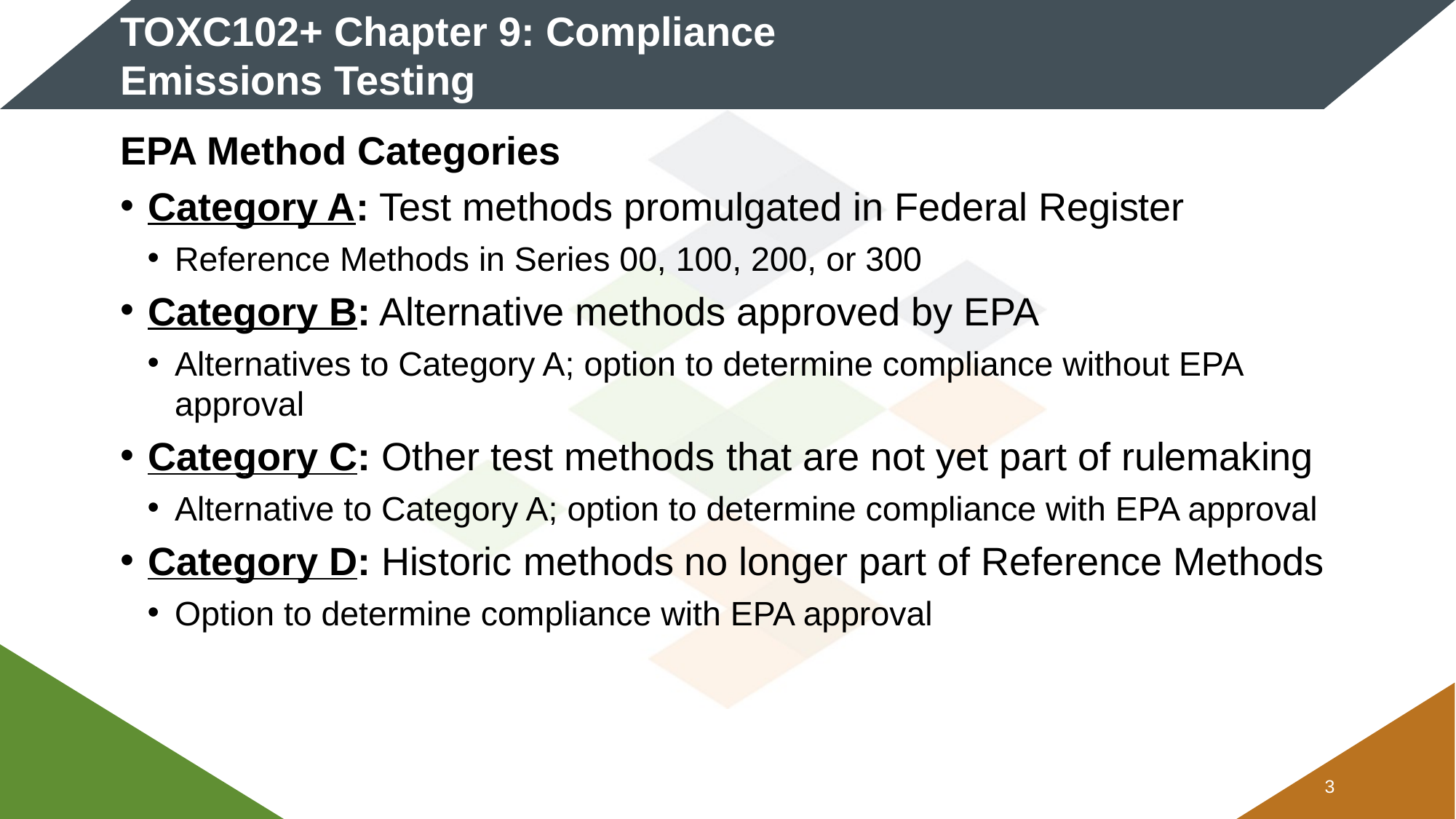

# TOXC102+ Chapter 9: Compliance Emissions Testing
EPA Method Categories
Category A: Test methods promulgated in Federal Register
Reference Methods in Series 00, 100, 200, or 300
Category B: Alternative methods approved by EPA
Alternatives to Category A; option to determine compliance without EPA approval
Category C: Other test methods that are not yet part of rulemaking
Alternative to Category A; option to determine compliance with EPA approval
Category D: Historic methods no longer part of Reference Methods
Option to determine compliance with EPA approval
3